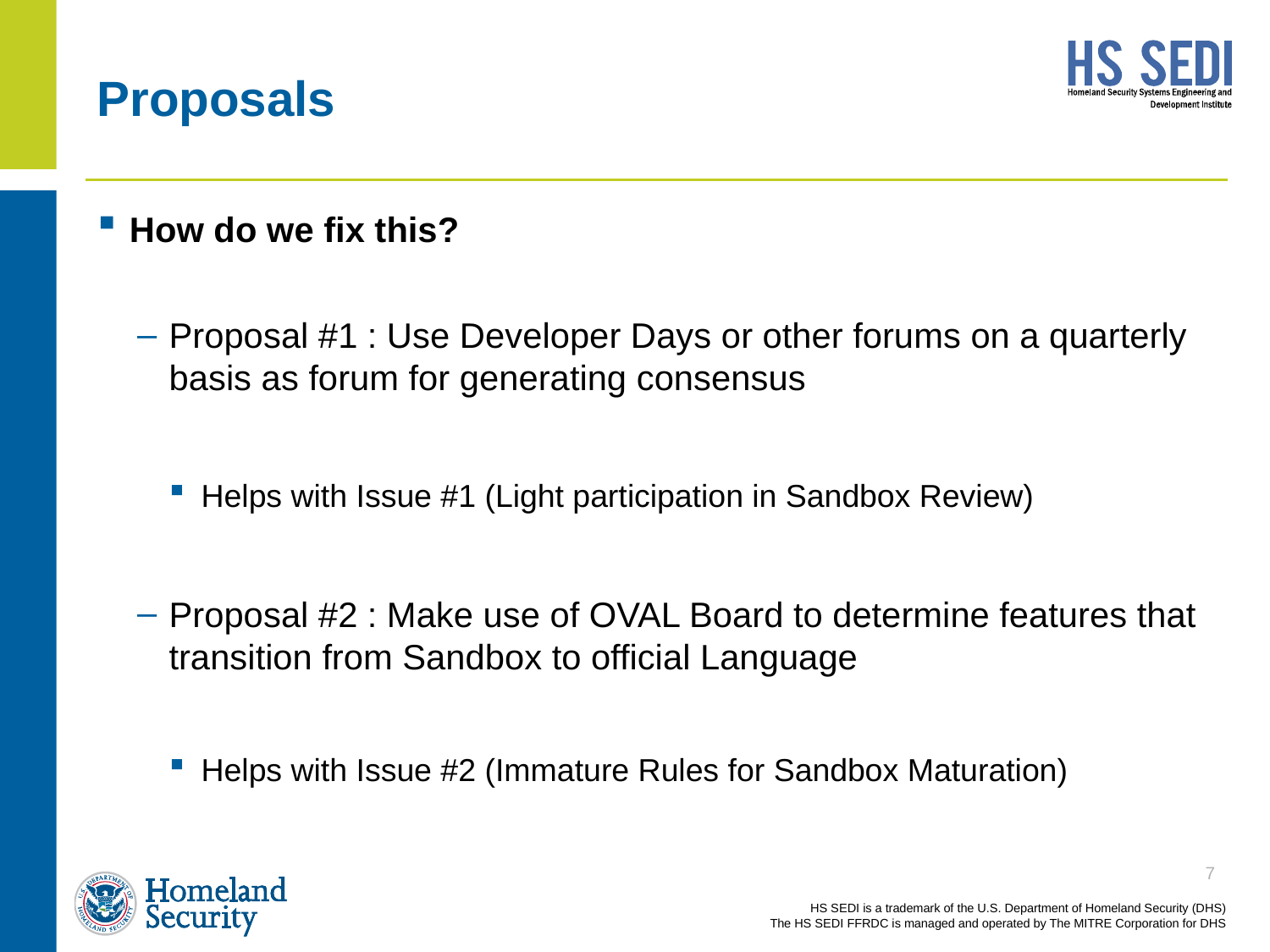

# Proposals
How do we fix this?

Proposal #1 : Use Developer Days or other forums on a quarterly basis as forum for generating consensus

Helps with Issue #1 (Light participation in Sandbox Review)

Proposal #2 : Make use of OVAL Board to determine features that transition from Sandbox to official Language

Helps with Issue #2 (Immature Rules for Sandbox Maturation)

7